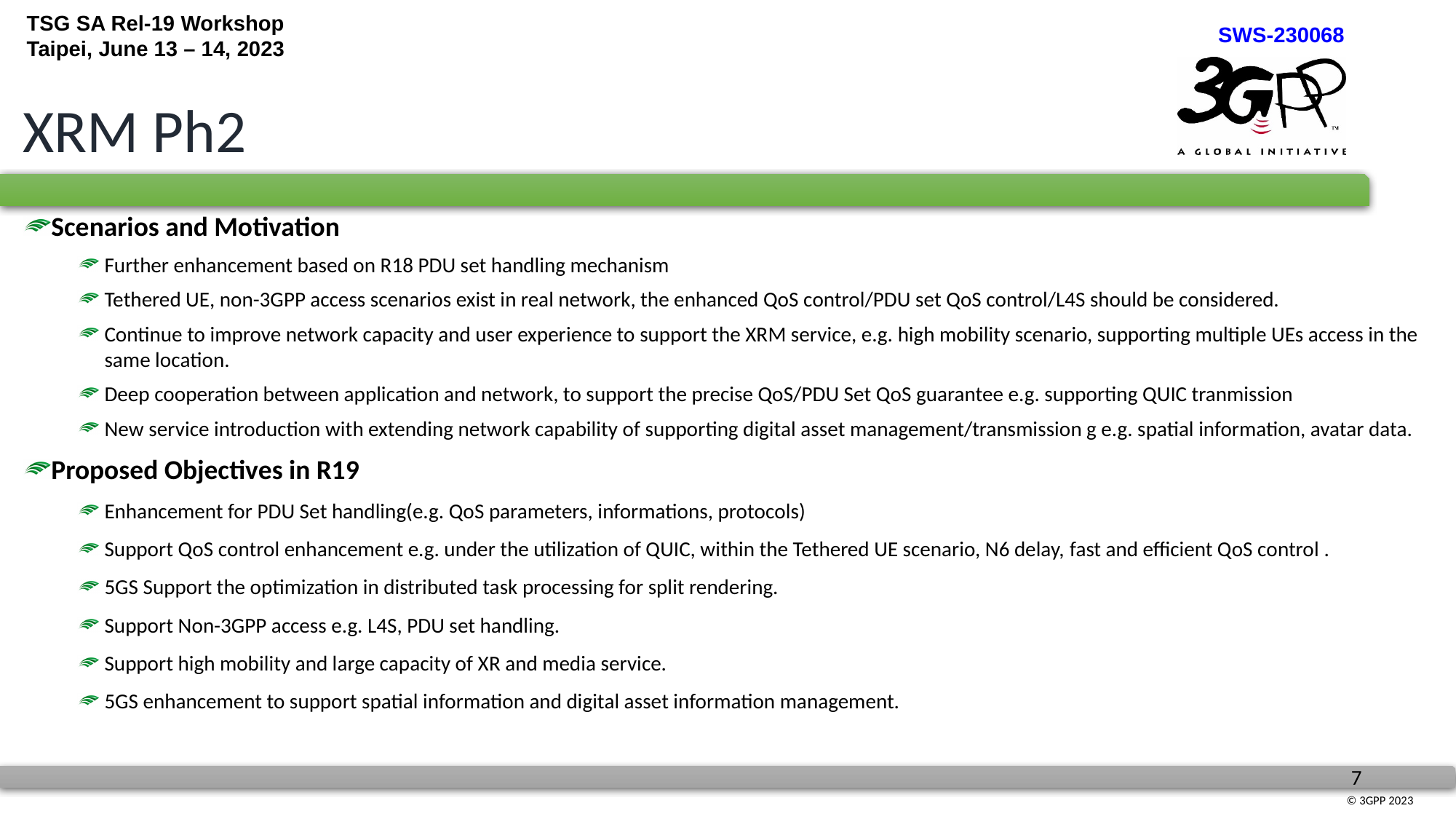

# XRM Ph2
Scenarios and Motivation
Further enhancement based on R18 PDU set handling mechanism
Tethered UE, non-3GPP access scenarios exist in real network, the enhanced QoS control/PDU set QoS control/L4S should be considered.
Continue to improve network capacity and user experience to support the XRM service, e.g. high mobility scenario, supporting multiple UEs access in the same location.
Deep cooperation between application and network, to support the precise QoS/PDU Set QoS guarantee e.g. supporting QUIC tranmission
New service introduction with extending network capability of supporting digital asset management/transmission g e.g. spatial information, avatar data.
Proposed Objectives in R19
Enhancement for PDU Set handling(e.g. QoS parameters, informations, protocols)
Support QoS control enhancement e.g. under the utilization of QUIC, within the Tethered UE scenario, N6 delay, fast and efficient QoS control .
5GS Support the optimization in distributed task processing for split rendering.
Support Non-3GPP access e.g. L4S, PDU set handling.
Support high mobility and large capacity of XR and media service.
5GS enhancement to support spatial information and digital asset information management.